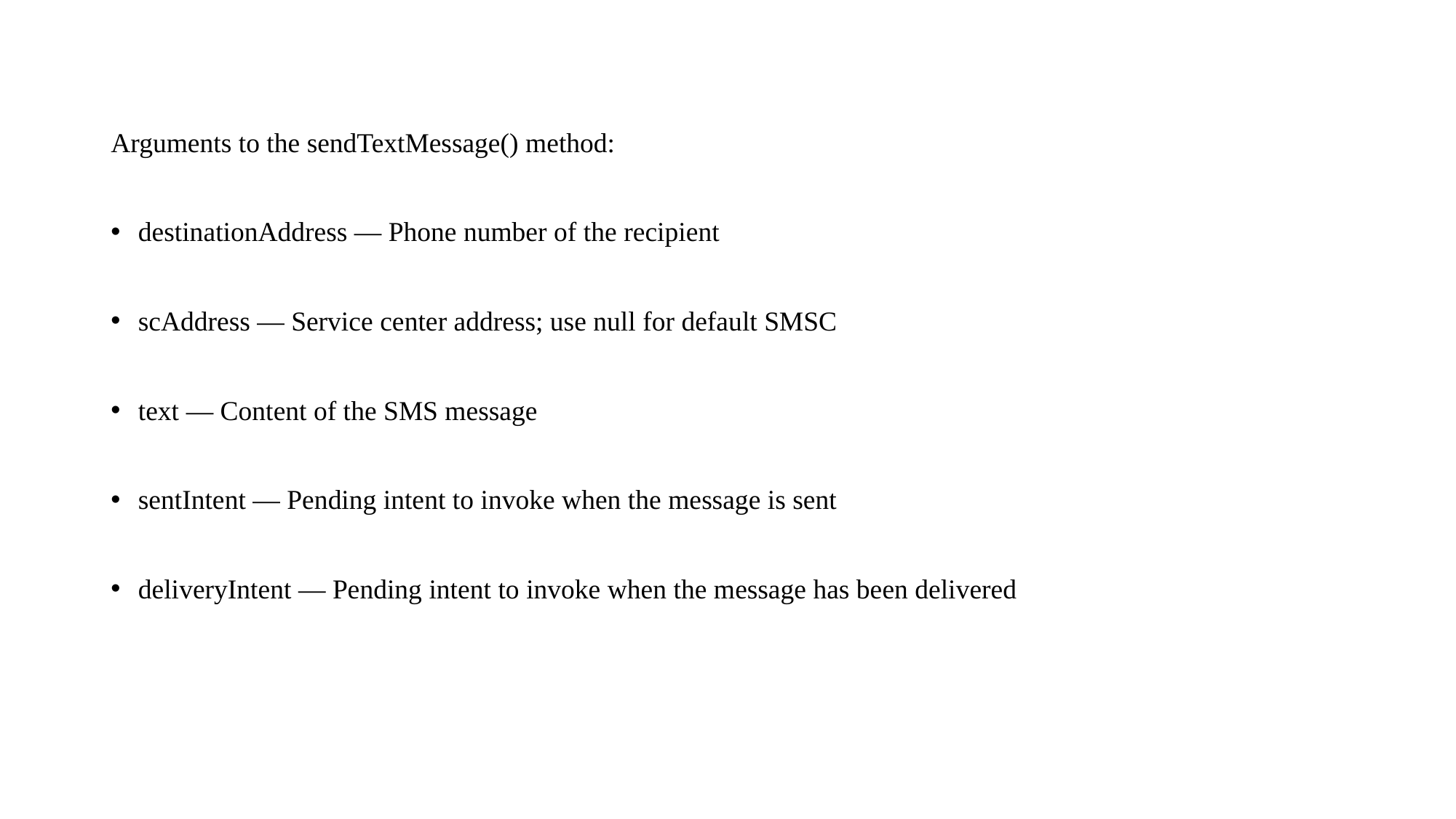

Arguments to the sendTextMessage() method:

destinationAddress — Phone number of the recipient

scAddress — Service center address; use null for default SMSC

text — Content of the SMS message

sentIntent — Pending intent to invoke when the message is sent

deliveryIntent — Pending intent to invoke when the message has been delivered